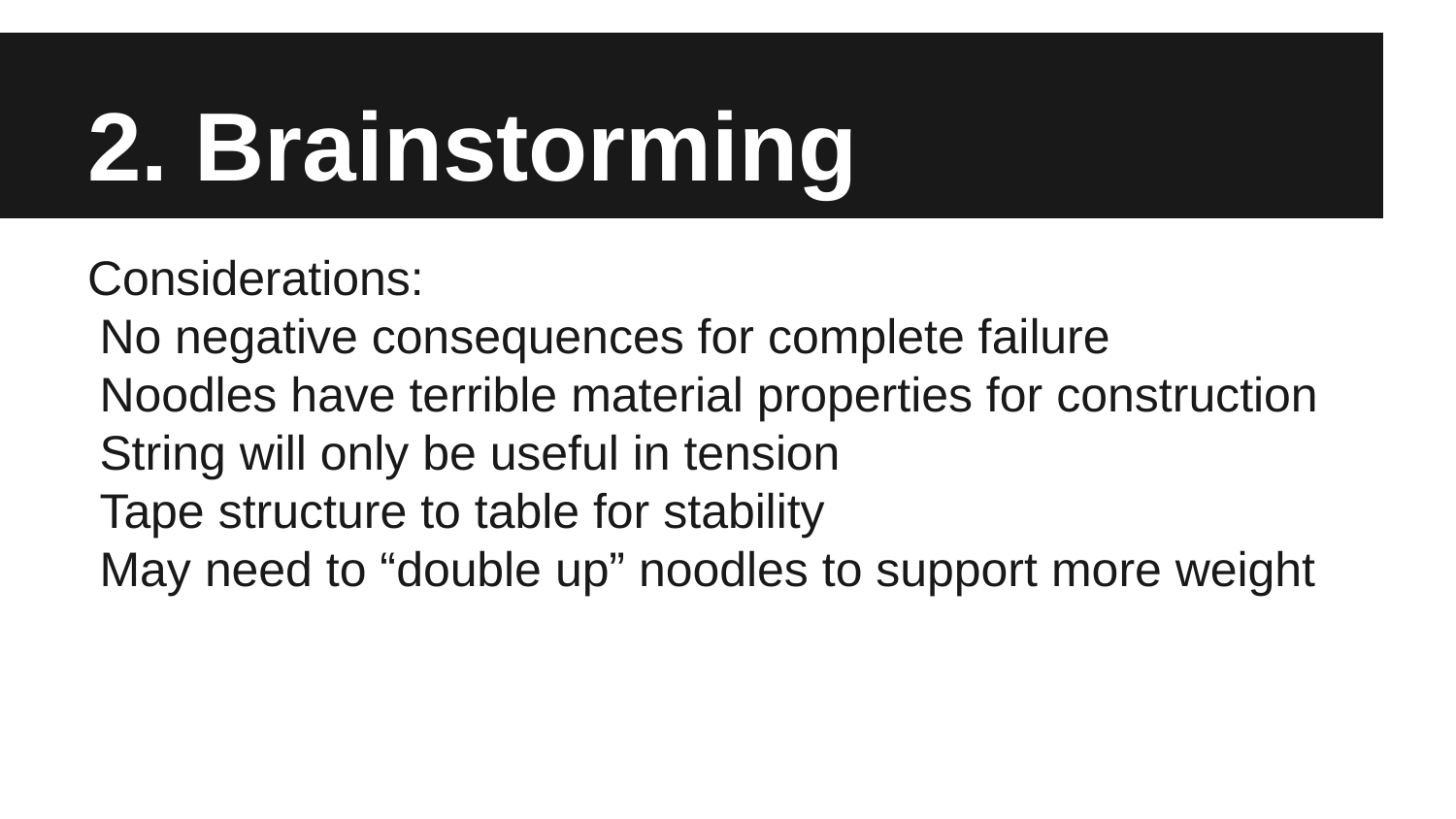

# 2. Brainstorming
Considerations:
No negative consequences for complete failure
Noodles have terrible material properties for construction
String will only be useful in tension
Tape structure to table for stability
May need to “double up” noodles to support more weight